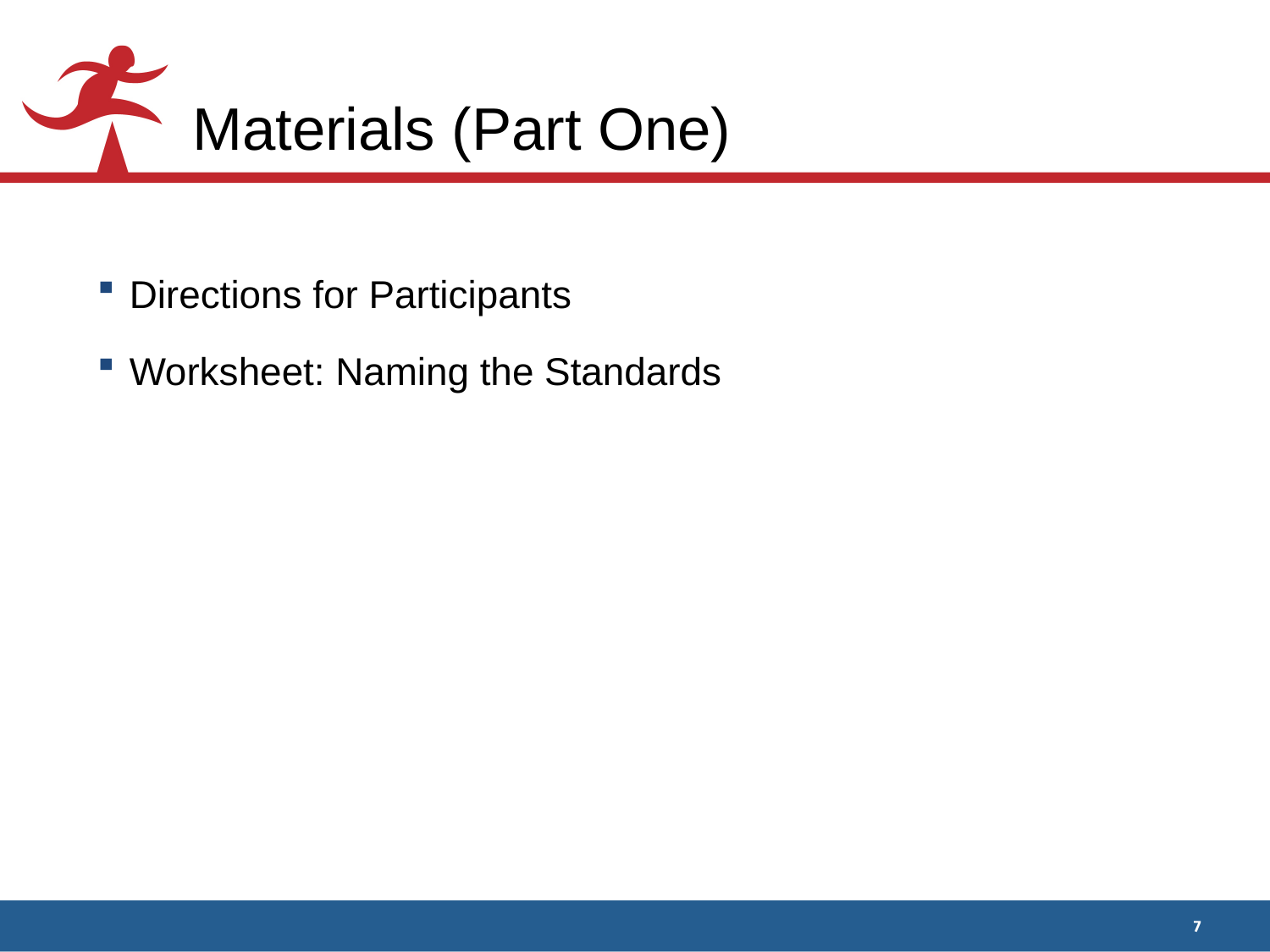

# Materials (Part One)
Directions for Participants
Worksheet: Naming the Standards